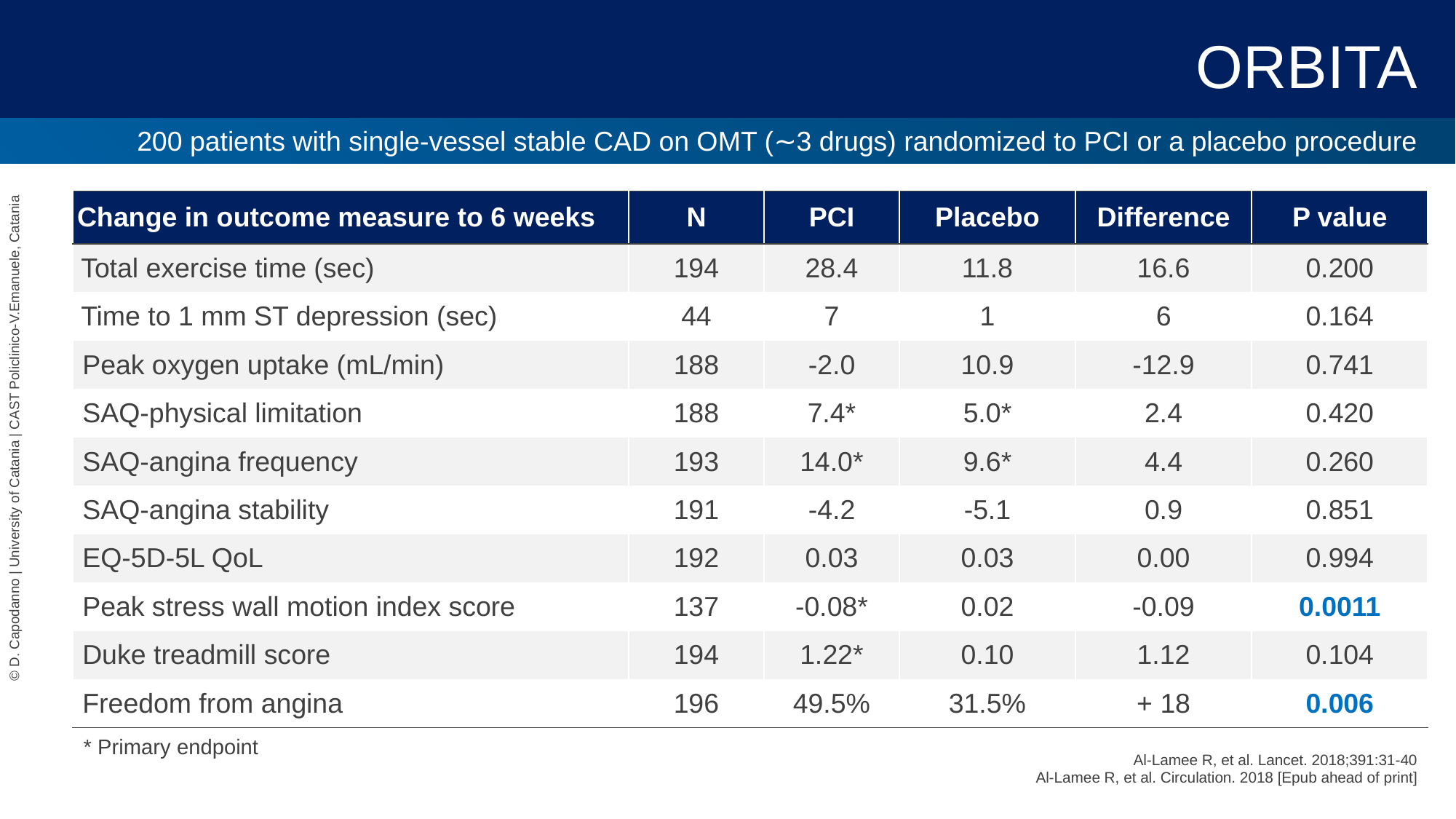

# ORBITA
200 patients with single-vessel stable CAD on OMT (∼3 drugs) randomized to PCI or a placebo procedure
| Change in outcome measure to 6 weeks | N | PCI | Placebo | Difference | P value |
| --- | --- | --- | --- | --- | --- |
| Total exercise time (sec) | 194 | 28.4 | 11.8 | 16.6 | 0.200 |
| Time to 1 mm ST depression (sec) | 44 | 7 | 1 | 6 | 0.164 |
| Peak oxygen uptake (mL/min) | 188 | -2.0 | 10.9 | -12.9 | 0.741 |
| SAQ-physical limitation | 188 | 7.4\* | 5.0\* | 2.4 | 0.420 |
| SAQ-angina frequency | 193 | 14.0\* | 9.6\* | 4.4 | 0.260 |
| SAQ-angina stability | 191 | -4.2 | -5.1 | 0.9 | 0.851 |
| EQ-5D-5L QoL | 192 | 0.03 | 0.03 | 0.00 | 0.994 |
| Peak stress wall motion index score | 137 | -0.08\* | 0.02 | -0.09 | 0.0011 |
| Duke treadmill score | 194 | 1.22\* | 0.10 | 1.12 | 0.104 |
| Freedom from angina | 196 | 49.5% | 31.5% | + 18 | 0.006 |
* Primary endpoint
Al-Lamee R, et al. Lancet. 2018;391:31-40
Al-Lamee R, et al. Circulation. 2018 [Epub ahead of print]